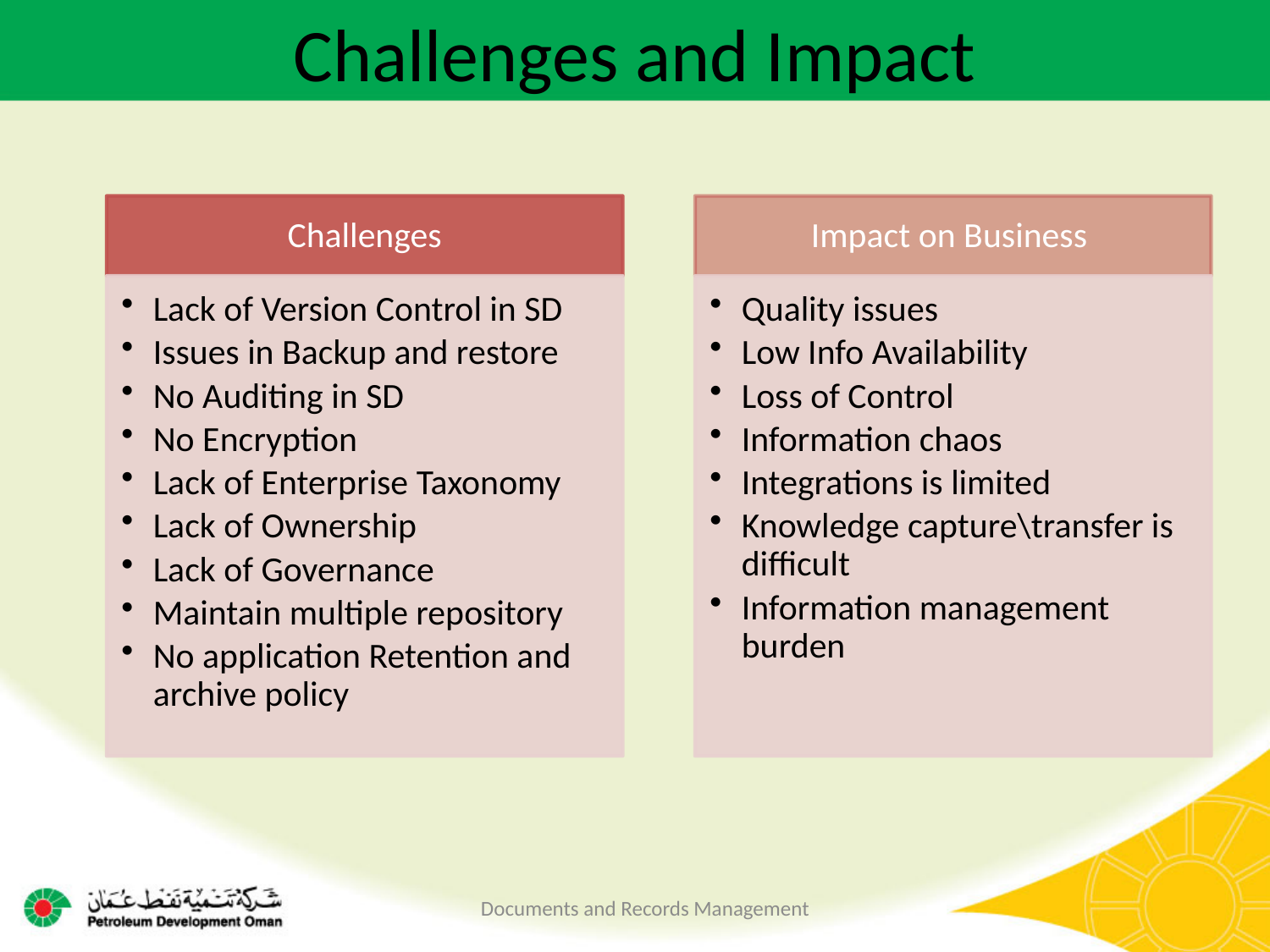

# Challenges and Impact
Challenges
Lack of Version Control in SD
Issues in Backup and restore
No Auditing in SD
No Encryption
Lack of Enterprise Taxonomy
Lack of Ownership
Lack of Governance
Maintain multiple repository
No application Retention and archive policy
Impact on Business
Quality issues
Low Info Availability
Loss of Control
Information chaos
Integrations is limited
Knowledge capture\transfer is difficult
Information management burden

Documents and Records Management